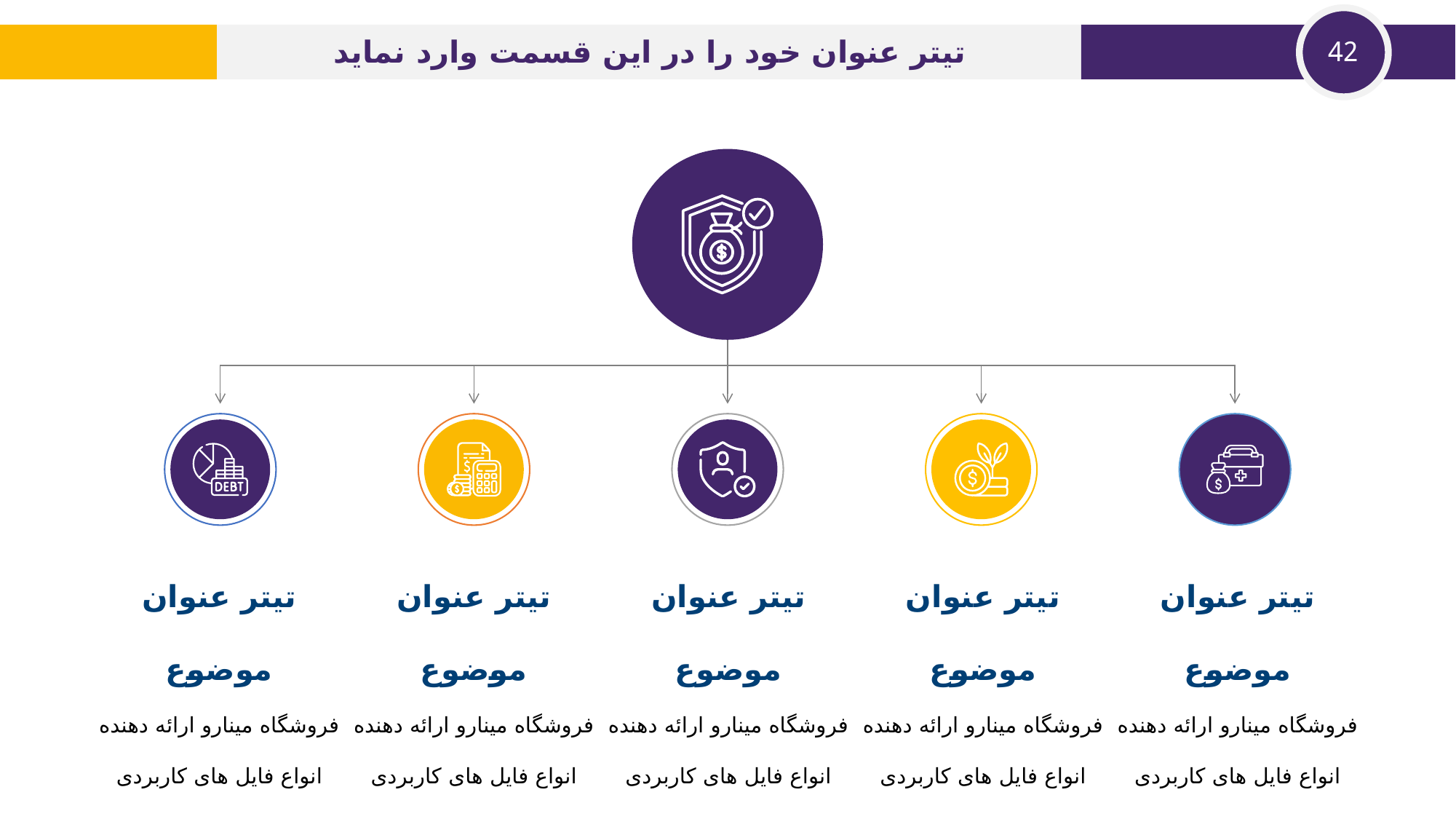

تیتر عنوان خود را در این قسمت وارد نماید

تیتر عنوان موضوع
فروشگاه مینارو ارائه دهنده انواع فایل های کاربردی
تیتر عنوان موضوع
فروشگاه مینارو ارائه دهنده انواع فایل های کاربردی
تیتر عنوان موضوع
فروشگاه مینارو ارائه دهنده انواع فایل های کاربردی
تیتر عنوان موضوع
فروشگاه مینارو ارائه دهنده انواع فایل های کاربردی
تیتر عنوان موضوع
فروشگاه مینارو ارائه دهنده انواع فایل های کاربردی